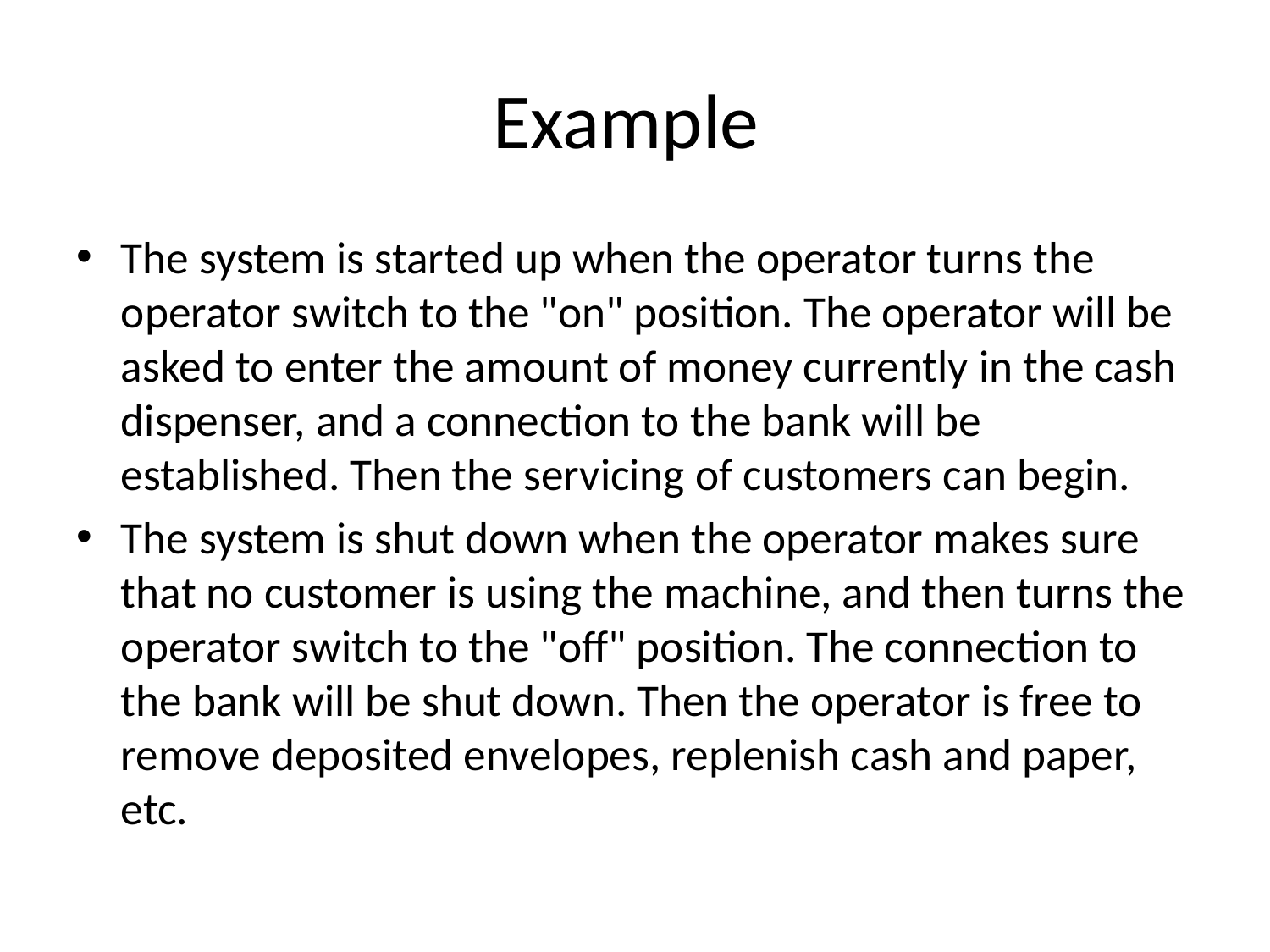

# Example
The system is started up when the operator turns the operator switch to the "on" position. The operator will be asked to enter the amount of money currently in the cash dispenser, and a connection to the bank will be established. Then the servicing of customers can begin.
The system is shut down when the operator makes sure that no customer is using the machine, and then turns the operator switch to the "off" position. The connection to the bank will be shut down. Then the operator is free to remove deposited envelopes, replenish cash and paper, etc.